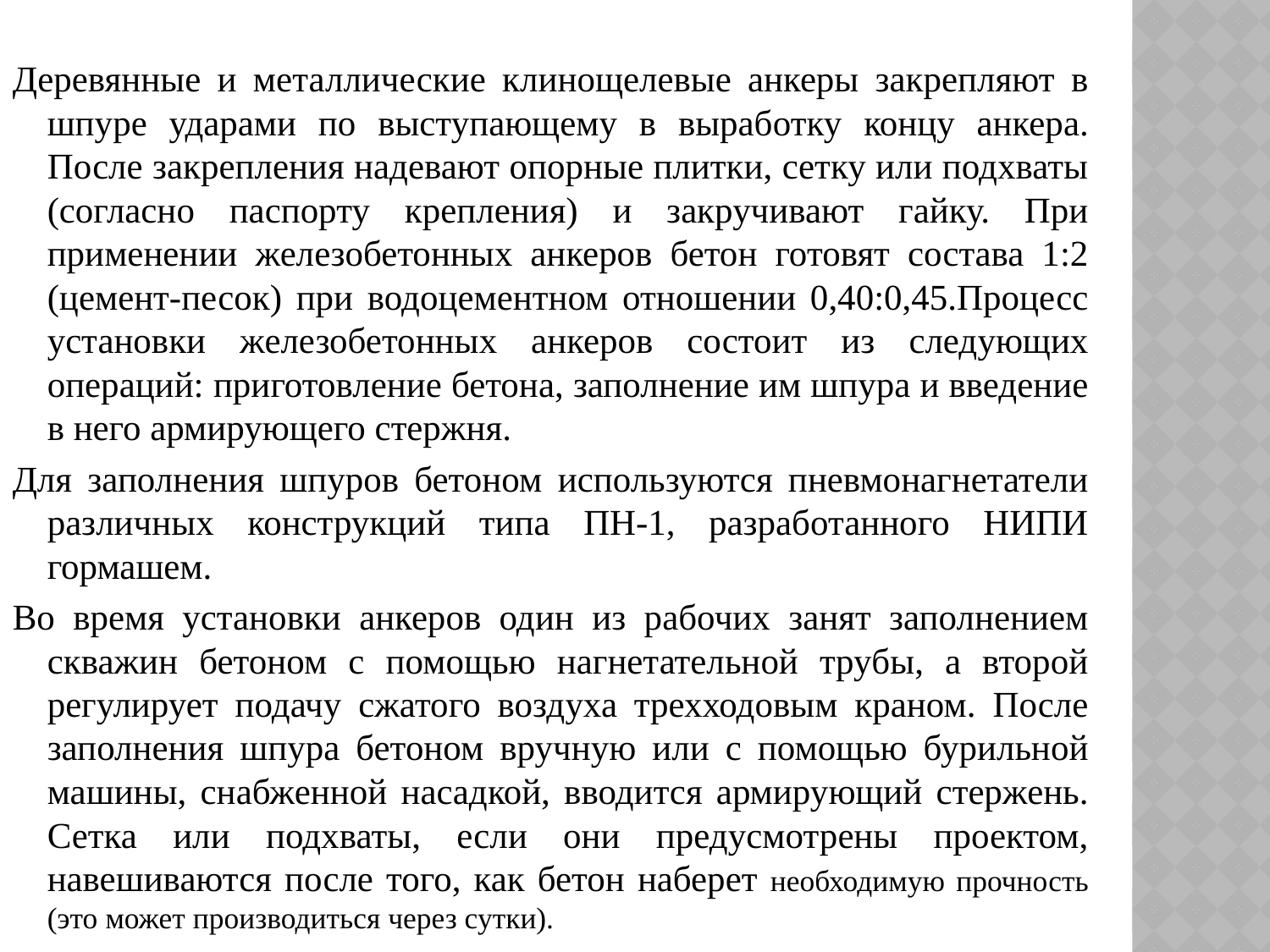

Деревянные и металлические клинощелевые анкеры закрепляют в шпуре ударами по выступающему в выработку концу анкера. После закрепления надевают опорные плитки, сетку или подхваты (согласно паспорту крепления) и закручивают гайку. При применении железобетонных анкеров бетон готовят состава 1:2 (цемент-песок) при водоцементном отношении 0,40:0,45.Процесс установки железобетонных анкеров состоит из следующих операций: приготовление бетона, заполнение им шпура и введение в него армирующего стержня.
Для заполнения шпуров бетоном используются пневмонагнетатели различных конструкций типа ПН-1, разработанного НИПИ гормашем.
Во время установки анкеров один из рабочих занят заполнением скважин бетоном с помощью нагнетательной трубы, а второй регулирует подачу сжатого воздуха трехходовым краном. После заполнения шпура бетоном вручную или с помощью бурильной машины, снабженной насадкой, вводится армирующий стержень. Сетка или подхваты, если они предусмотрены проектом, навешиваются после того, как бетон наберет необходимую прочность (это может производиться через сутки).